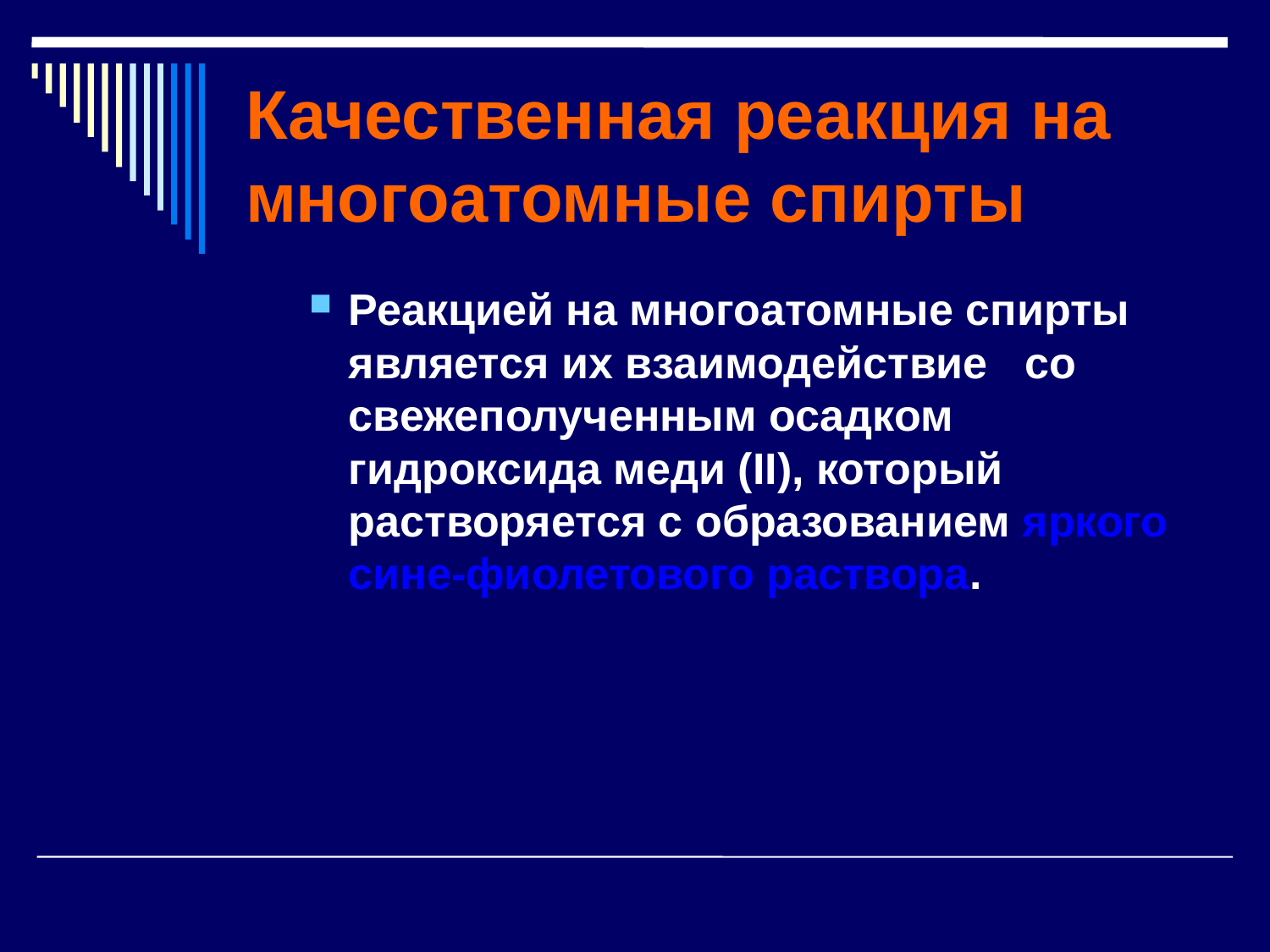

# Качественная реакция на многоатомные спирты
Реакцией на многоатомные спирты является их взаимодействие   со   свежеполученным осадком гидроксида меди (II), который растворяется с образованием яркого сине-фиолетового раствора.